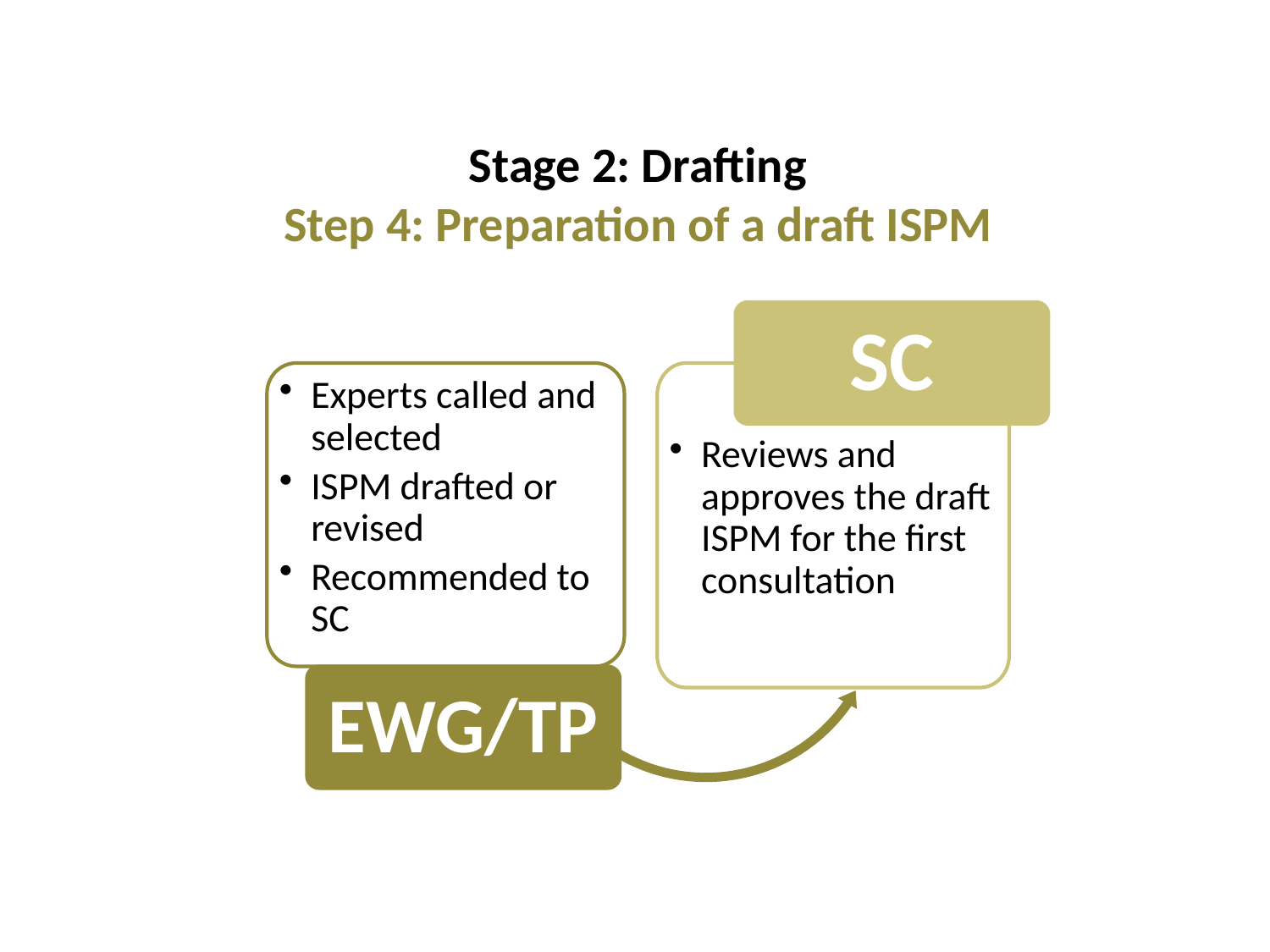

Stage 2: Drafting
Step 4: Preparation of a draft ISPM

SC
Experts called and selected
ISPM drafted or revised
Recommended to SC
Reviews and approves the draft ISPM for the first consultation

EWG/TP